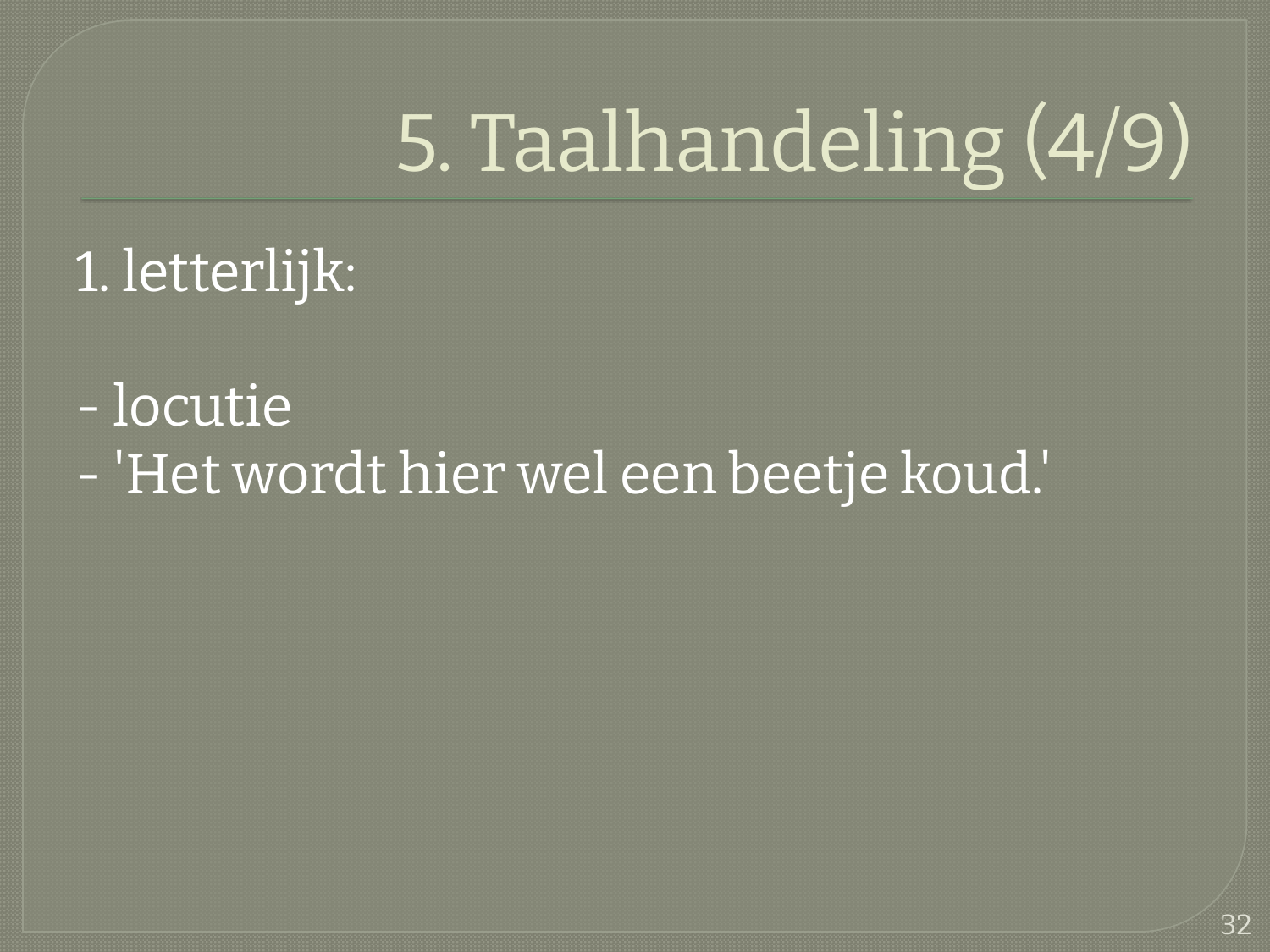

# 5. Taalhandeling (4/9)
1. letterlijk:

- locutie
- 'Het wordt hier wel een beetje koud.'
32